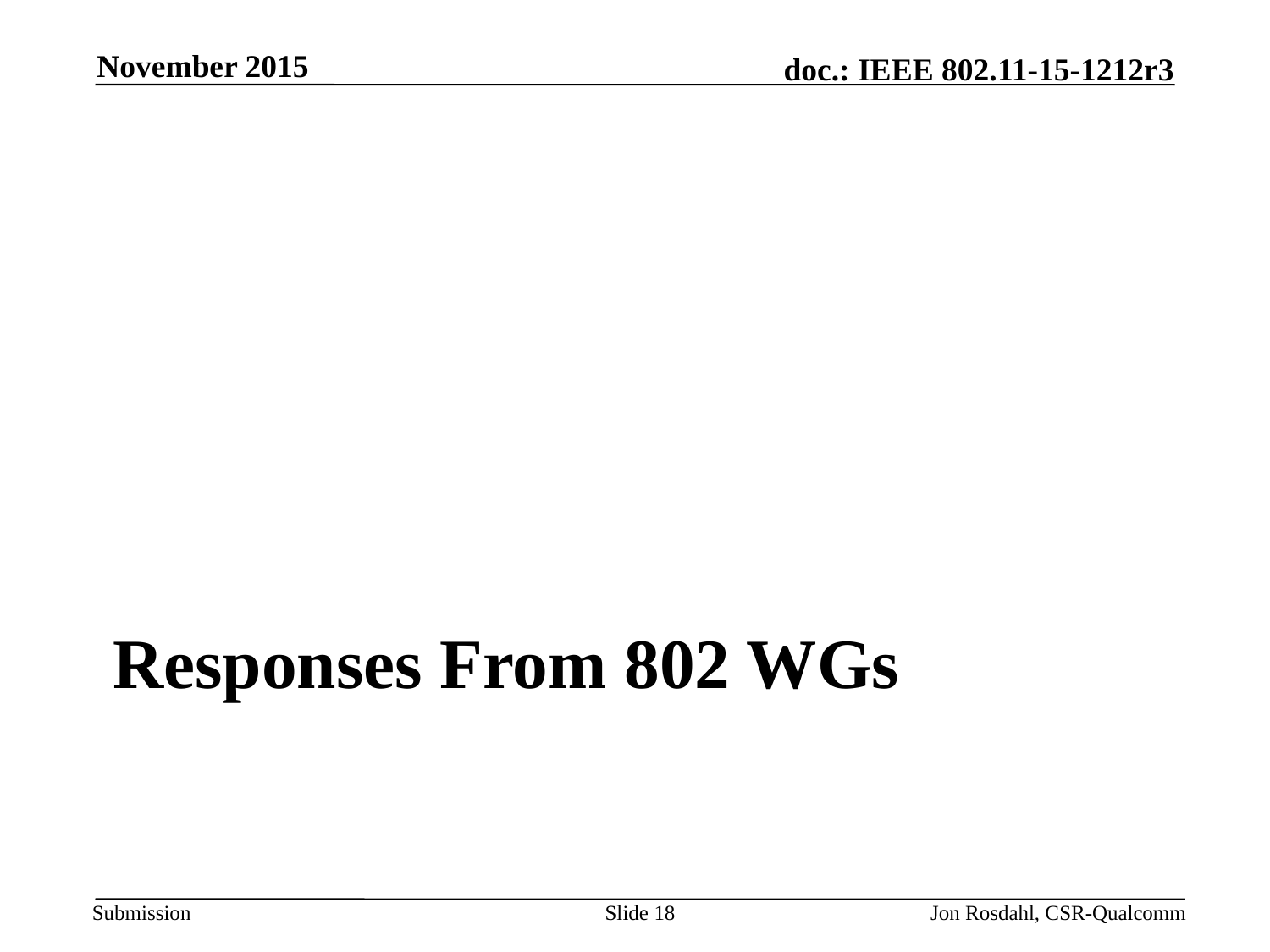

November 2015

# Responses From 802 WGs
Slide 18
Jon Rosdahl, CSR-Qualcomm